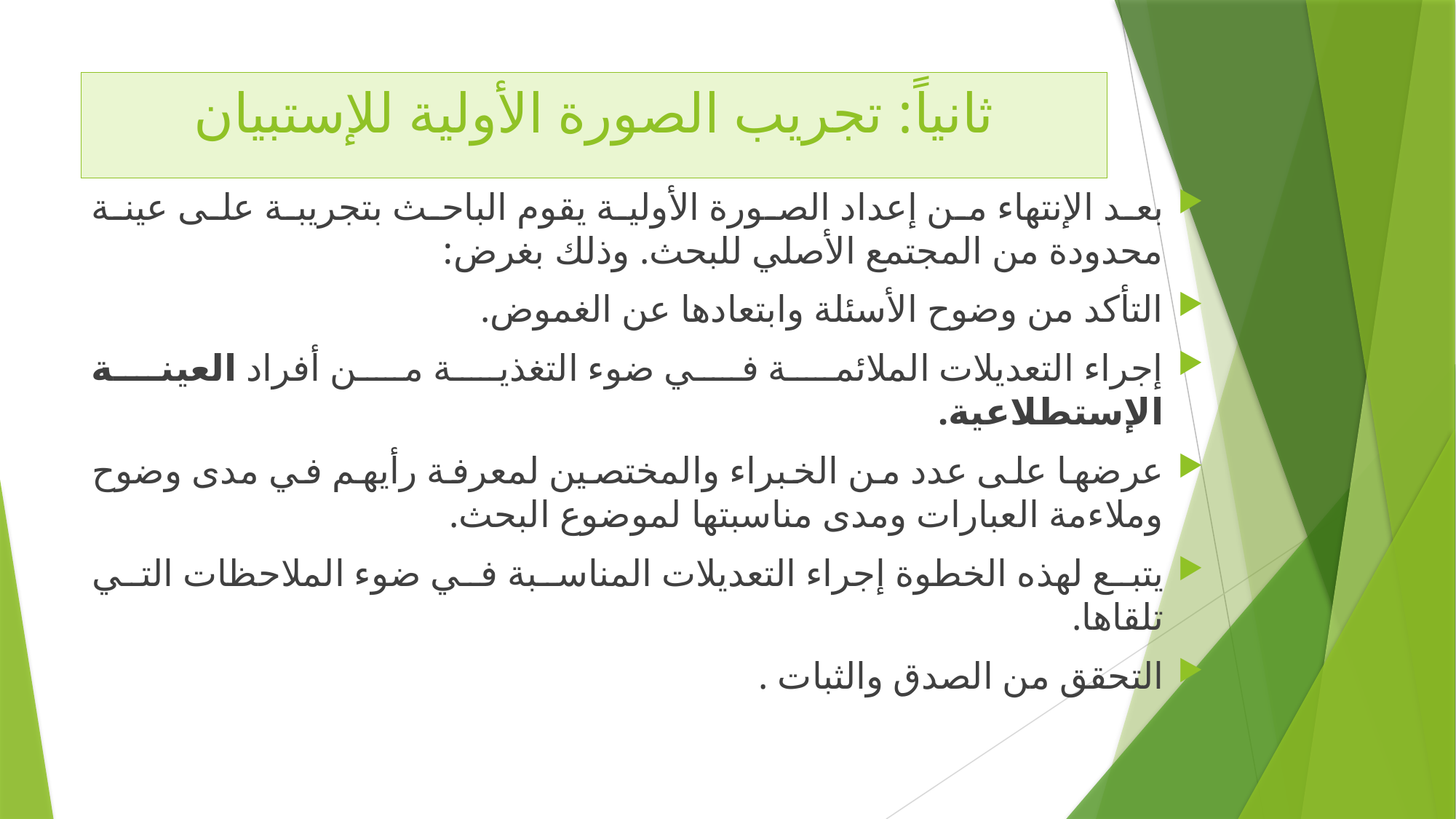

# ثانياً: تجريب الصورة الأولية للإستبيان
بعد الإنتهاء من إعداد الصورة الأولية يقوم الباحث بتجريبة على عينة محدودة من المجتمع الأصلي للبحث. وذلك بغرض:
التأكد من وضوح الأسئلة وابتعادها عن الغموض.
إجراء التعديلات الملائمة في ضوء التغذية من أفراد العينة الإستطلاعية.
عرضها على عدد من الخبراء والمختصين لمعرفة رأيهم في مدى وضوح وملاءمة العبارات ومدى مناسبتها لموضوع البحث.
يتبع لهذه الخطوة إجراء التعديلات المناسبة في ضوء الملاحظات التي تلقاها.
التحقق من الصدق والثبات .